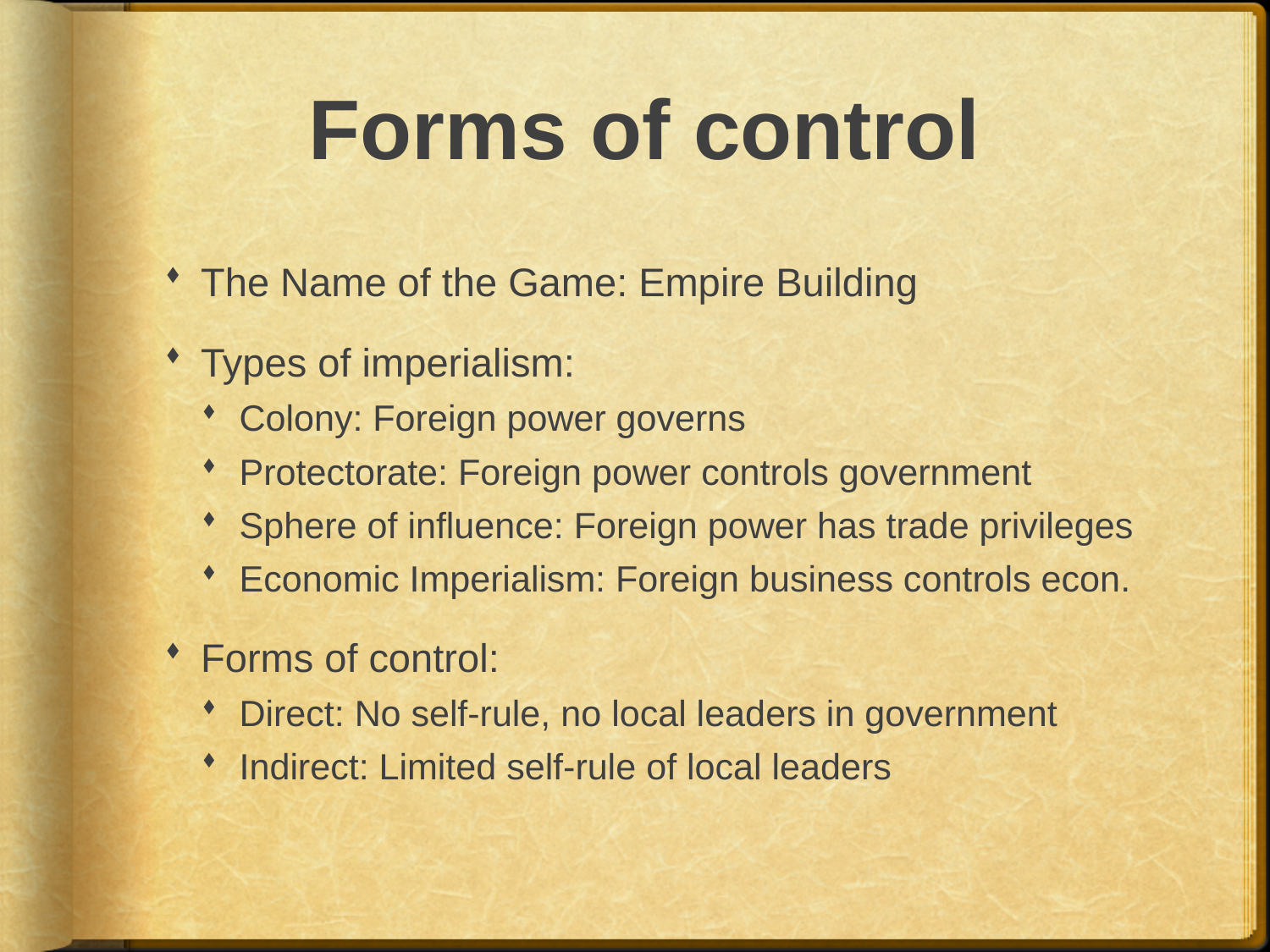

# Forms of control
The Name of the Game: Empire Building
Types of imperialism:
Colony: Foreign power governs
Protectorate: Foreign power controls government
Sphere of influence: Foreign power has trade privileges
Economic Imperialism: Foreign business controls econ.
Forms of control:
Direct: No self-rule, no local leaders in government
Indirect: Limited self-rule of local leaders